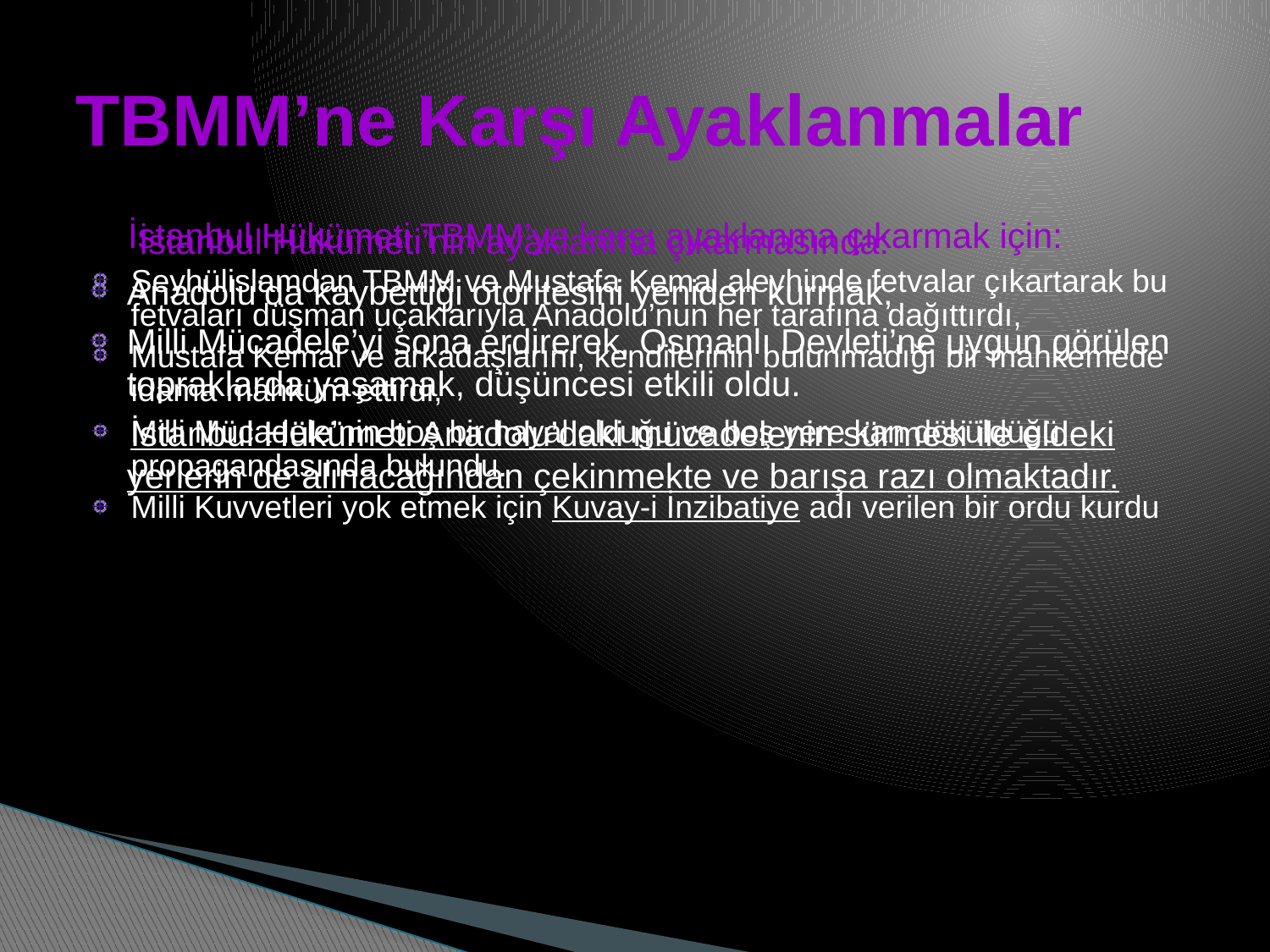

# TBMM’ne Karşı Ayaklanmalar
    İstanbul Hükümeti’nin ayaklanma çıkarmasında:
Anadolu’da kaybettiği otoritesini yeniden kurmak,
Milli Mücadele’yi sona erdirerek, Osmanlı Devleti’ne uygun görülen topraklarda yaşamak, düşüncesi etkili oldu.
    İstanbul Hükümeti Anadolu’daki mücadelenin sürmesi ile eldeki yerlerin de alınacağından çekinmekte ve barışa razı olmaktadır.

   İstanbul Hükümeti TBMM’ye karşı ayaklanma çıkarmak için:
Şeyhülislamdan TBMM ve Mustafa Kemal aleyhinde fetvalar çıkartarak bu fetvaları düşman uçaklarıyla Anadolu’nun her tarafına dağıttırdı,
Mustafa Kemal ve arkadaşlarını, kendilerinin bulunmadığı bir mahkemede idama mahküm ettirdi,
Milli Mücadele’nin boş bir hayal olduğu ve boş yere kan döküldüğü propagandasında bulundu.
Milli Kuvvetleri yok etmek için Kuvay-i İnzibatiye adı verilen bir ordu kurdu